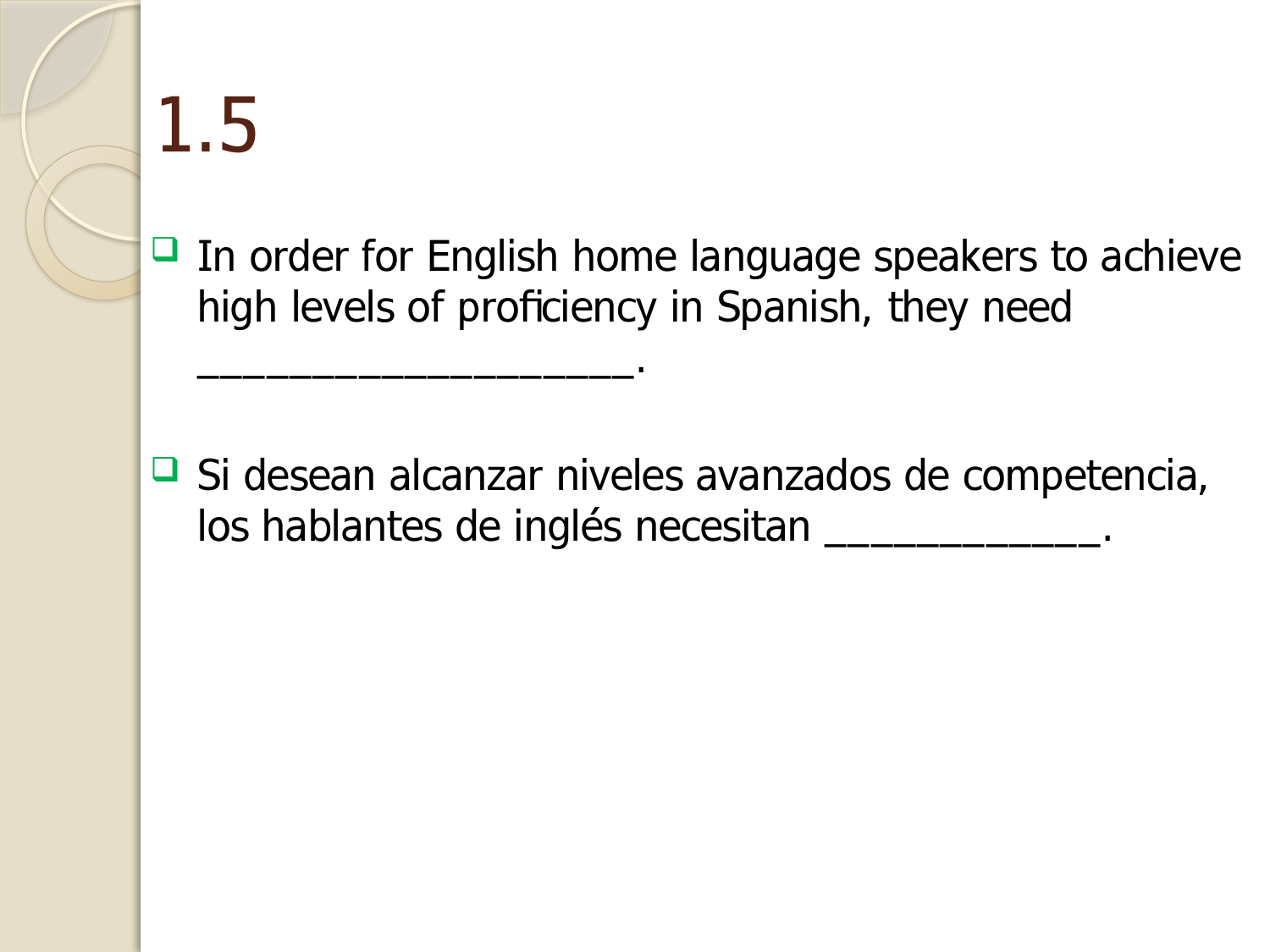

# 1.5
In order for English home language speakers to achieve high levels of proficiency in Spanish, they need ___________________.

Si desean alcanzar niveles avanzados de competencia, los hablantes de inglés necesitan ____________.